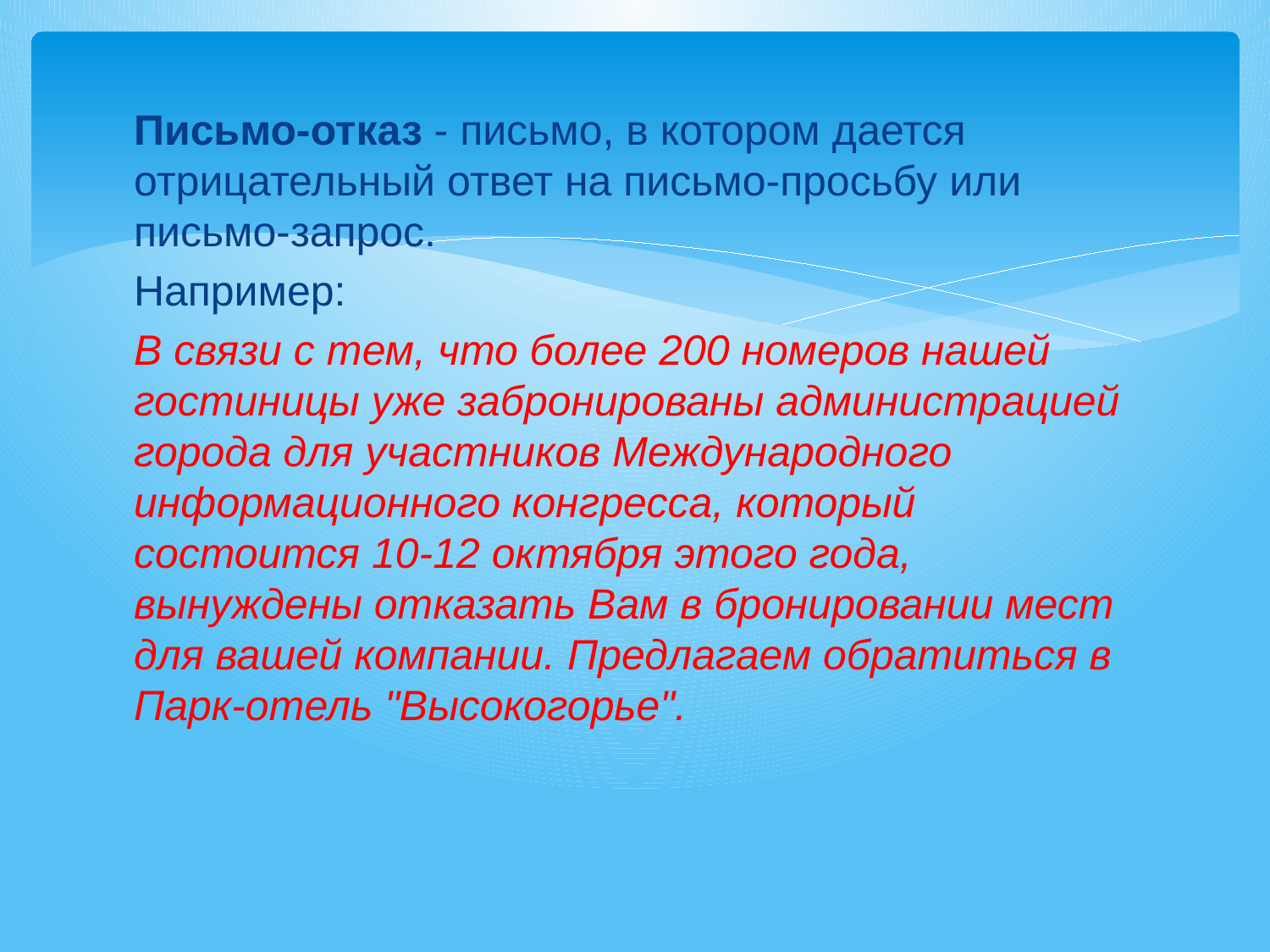

Письмо-отказ - письмо, в котором дается отрицательный ответ на письмо-просьбу или письмо-запрос.
Например:
В связи с тем, что более 200 номеров нашей гостиницы уже забронированы администрацией города для участников Международного информационного конгресса, который состоится 10-12 октября этого года, вынуждены отказать Вам в бронировании мест для вашей компании. Предлагаем обратиться в Парк-отель "Высокогорье".